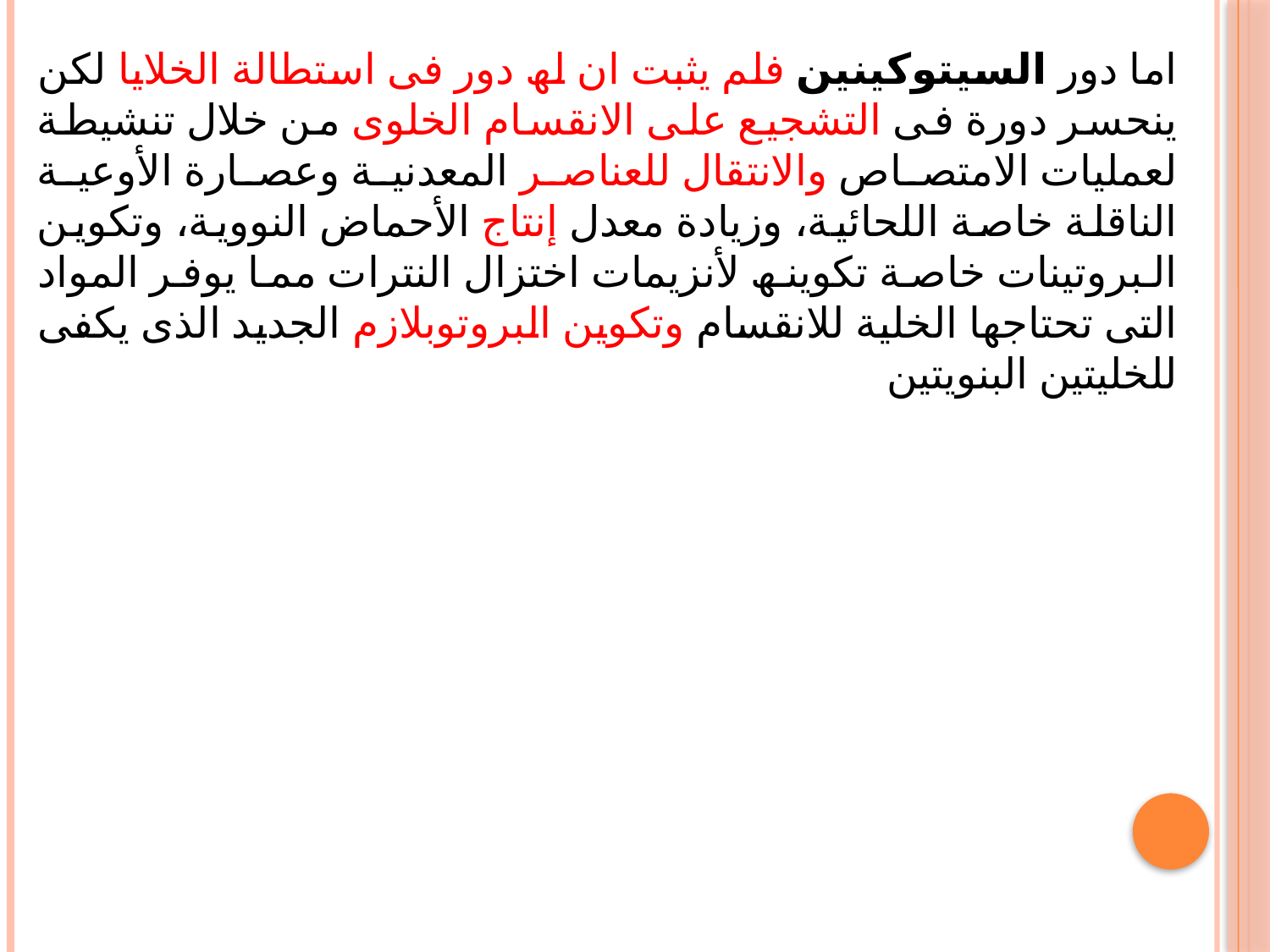

اما دور السیتوكینین فلم یثبت ان لھ دور فى استطالة الخلایا لكن ینحسر دورة فى التشجیع على الانقسام الخلوى من خلال تنشيطة لعملیات الامتصاص والانتقال للعناصر المعدنیة وعصارة الأوعیة الناقلة خاصة اللحائیة، وزیادة معدل إنتاج الأحماض النوویة، وتكوین البروتینات خاصة تكوینھ لأنزیمات اختزال النترات مما یوفر المواد التى تحتاجھا الخلیة للانقسام وتكوین البروتوبلازم الجدید الذى یكفى للخلیتین البنویتین